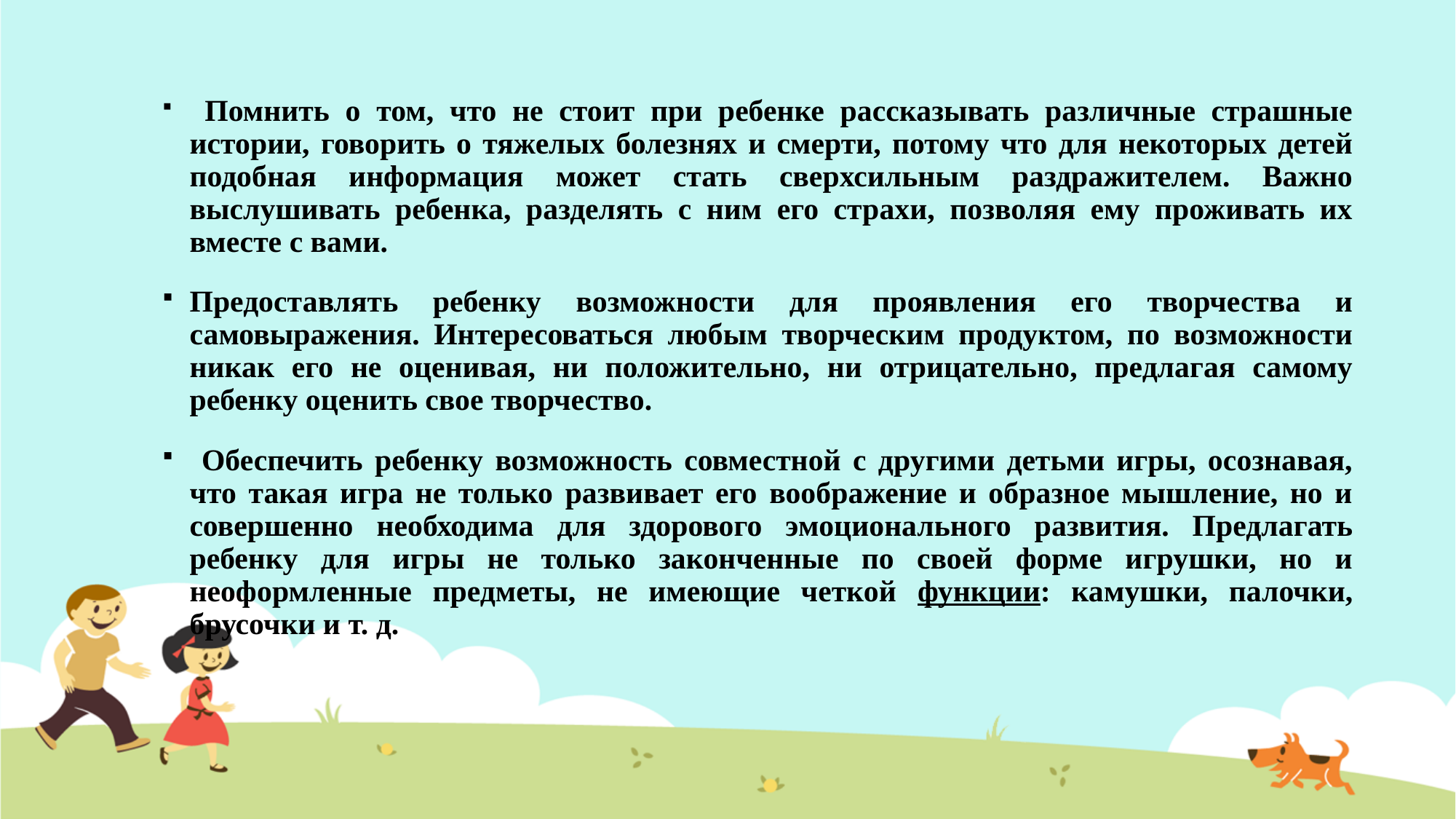

Помнить о том, что не стоит при ребенке рассказывать различные страшные истории, говорить о тяжелых болезнях и смерти, потому что для некоторых детей подобная информация может стать сверхсильным раздражителем. Важно выслушивать ребенка, разделять с ним его страхи, позволяя ему проживать их вместе с вами.
Предоставлять ребенку возможности для проявления его творчества и самовыражения. Интересоваться любым творческим продуктом, по возможности никак его не оценивая, ни положительно, ни отрицательно, предлагая самому ребенку оценить свое творчество.
 Обеспечить ребенку возможность совместной с другими детьми игры, осознавая, что такая игра не только развивает его воображение и образное мышление, но и совершенно необходима для здорового эмоционального развития. Предлагать ребенку для игры не только законченные по своей форме игрушки, но и неоформленные предметы, не имеющие четкой функции: камушки, палочки, брусочки и т. д.